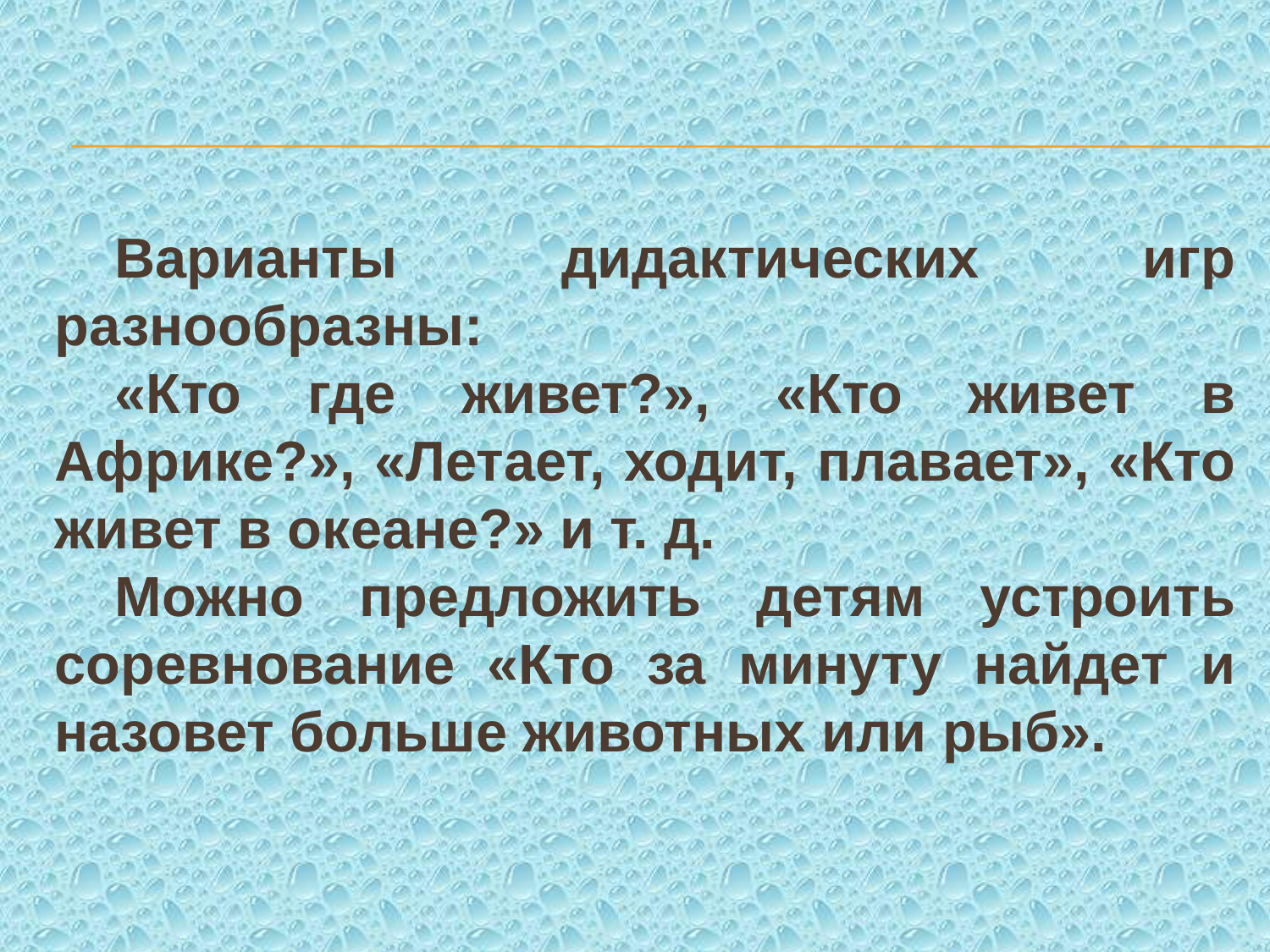

Варианты дидактических игр разнообразны:
«Кто где живет?», «Кто живет в Африке?», «Летает, ходит, плавает», «Кто живет в океане?» и т. д.
Можно предложить детям устроить соревнование «Кто за минуту найдет и назовет больше животных или рыб».